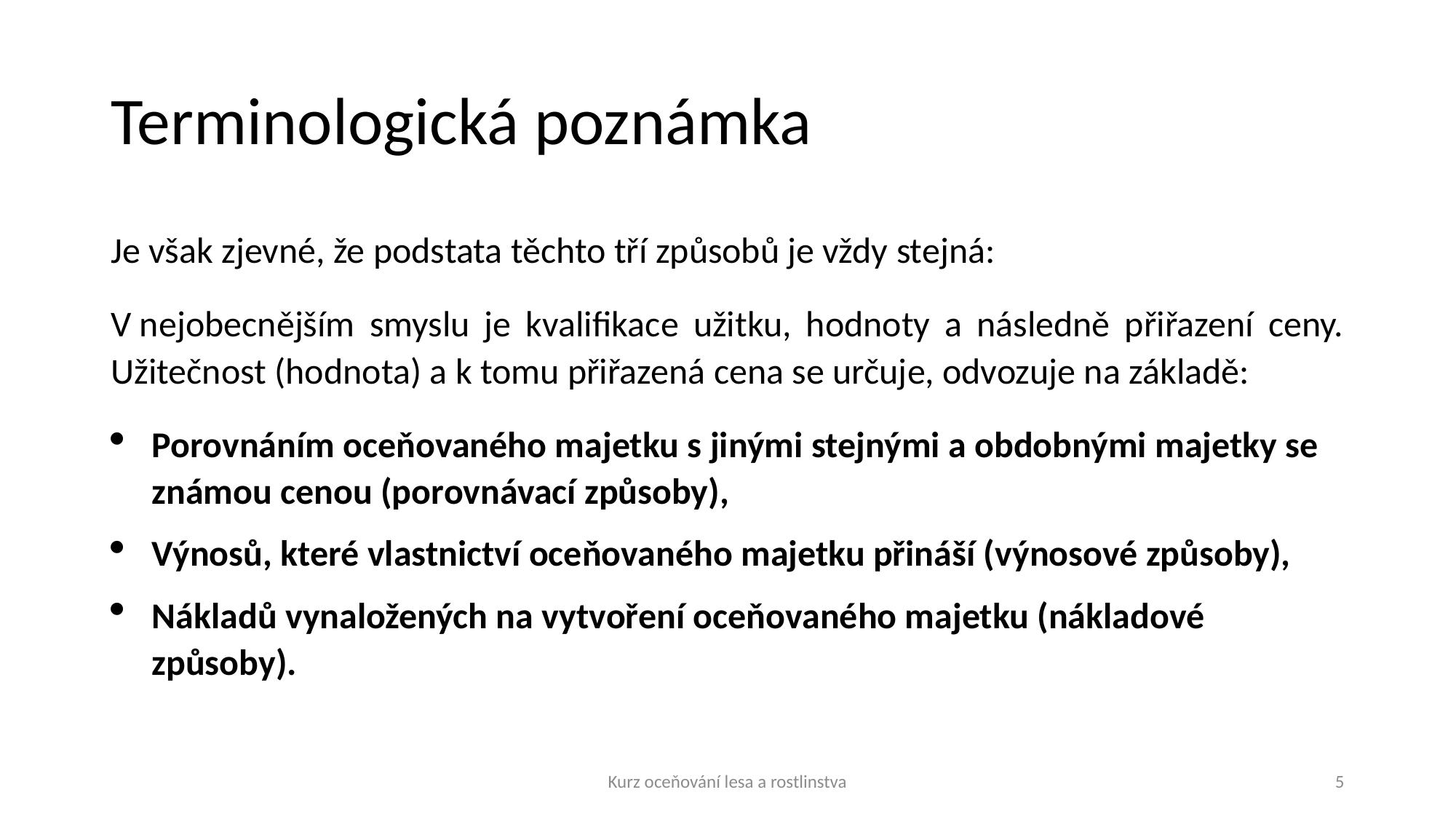

# Terminologická poznámka
Je však zjevné, že podstata těchto tří způsobů je vždy stejná:
V nejobecnějším smyslu je kvalifikace užitku, hodnoty a následně přiřazení ceny. Užitečnost (hodnota) a k tomu přiřazená cena se určuje, odvozuje na základě:
Porovnáním oceňovaného majetku s jinými stejnými a obdobnými majetky se známou cenou (porovnávací způsoby),
Výnosů, které vlastnictví oceňovaného majetku přináší (výnosové způsoby),
Nákladů vynaložených na vytvoření oceňovaného majetku (nákladové způsoby).

Kurz oceňování lesa a rostlinstva
5